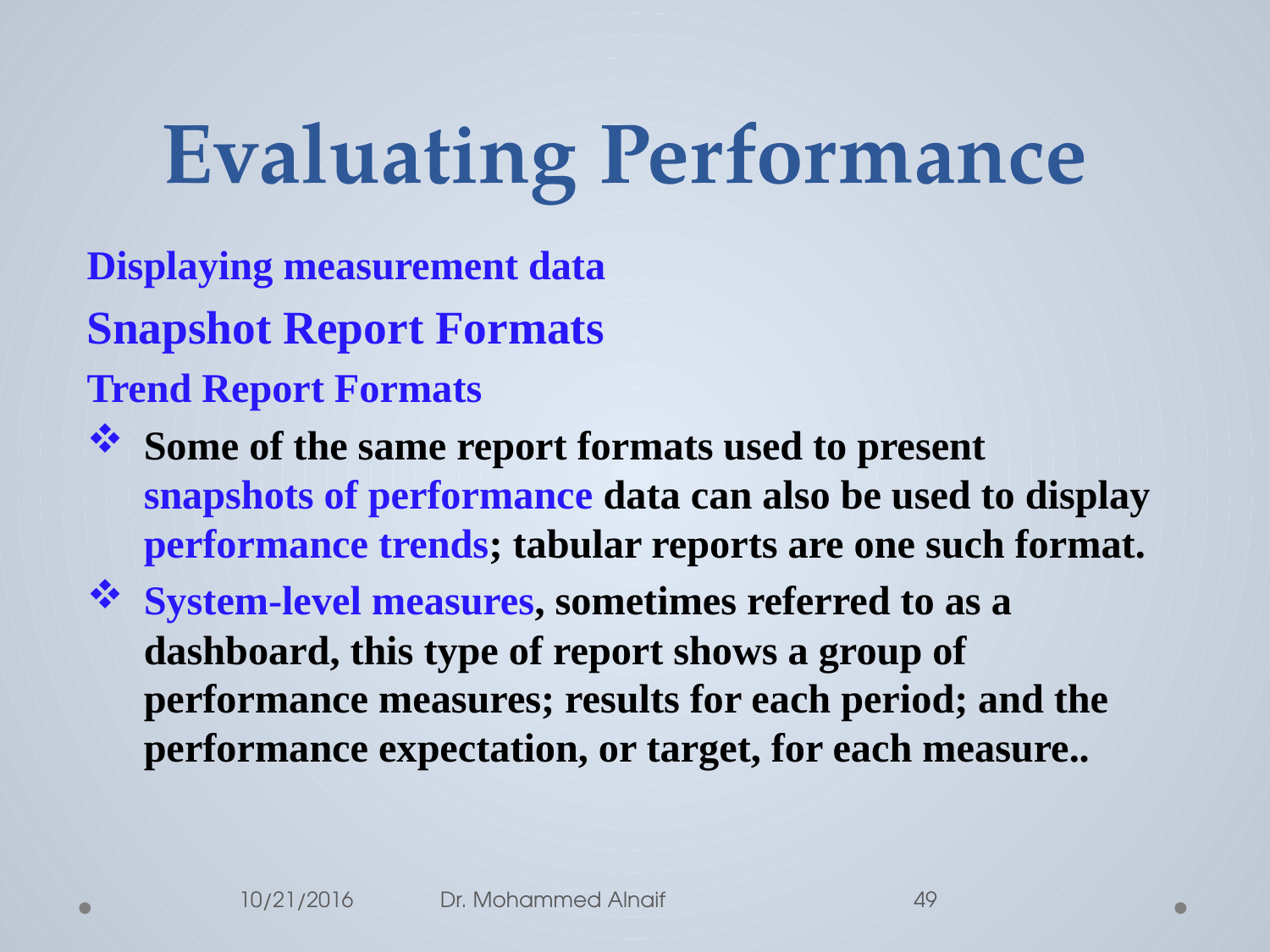

# Evaluating Performance
Displaying measurement data
Snapshot Report Formats
Trend Report Formats
Some of the same report formats used to present snapshots of performance data can also be used to display performance trends; tabular reports are one such format.
System-level measures, sometimes referred to as a dashboard, this type of report shows a group of performance measures; results for each period; and the performance expectation, or target, for each measure..
10/21/2016
Dr. Mohammed Alnaif
49